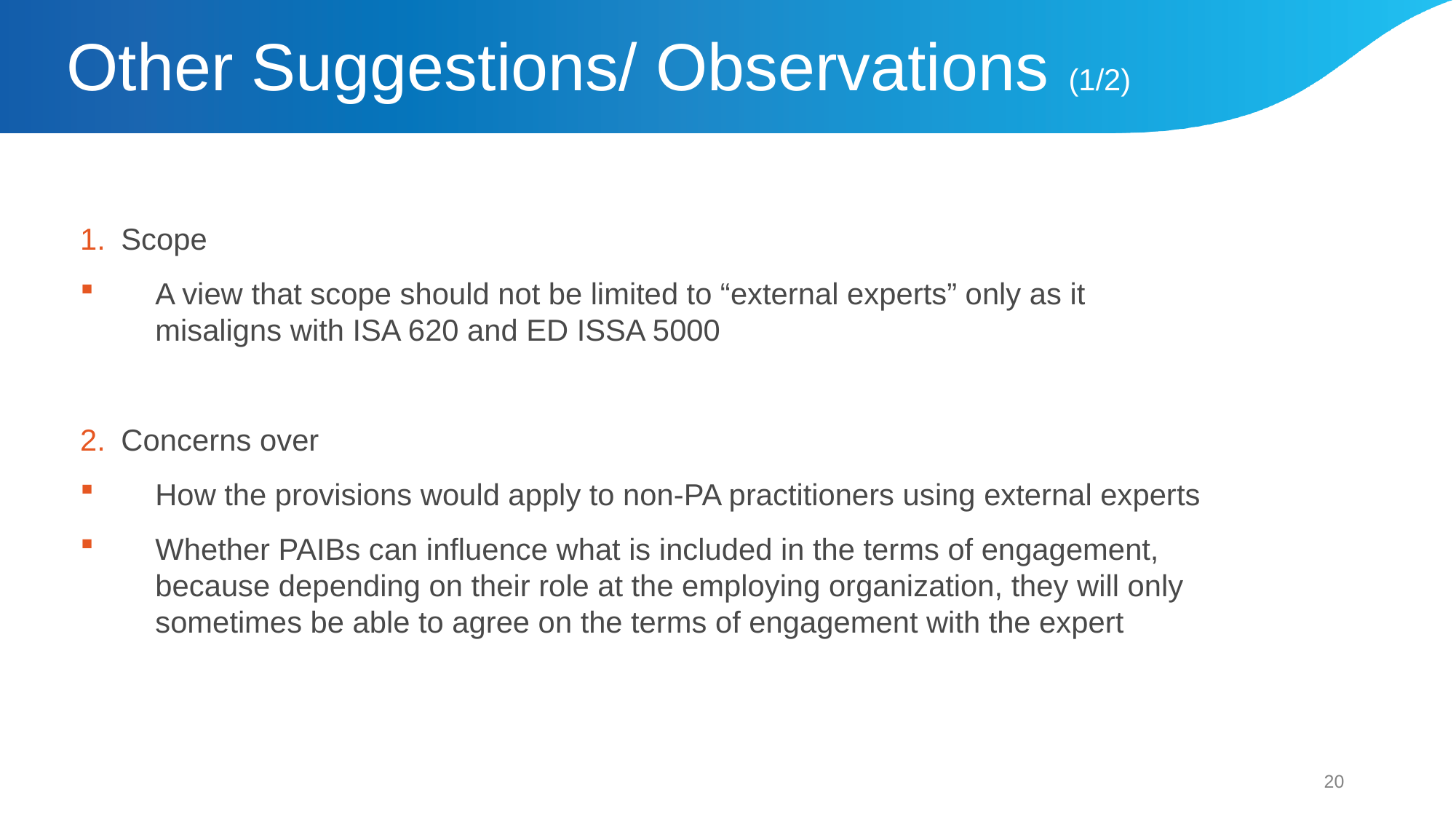

# Other Suggestions/ Observations (1/2)
Scope
A view that scope should not be limited to “external experts” only as it misaligns with ISA 620 and ED ISSA 5000

Concerns over
How the provisions would apply to non-PA practitioners using external experts
Whether PAIBs can influence what is included in the terms of engagement, because depending on their role at the employing organization, they will only sometimes be able to agree on the terms of engagement with the expert

20